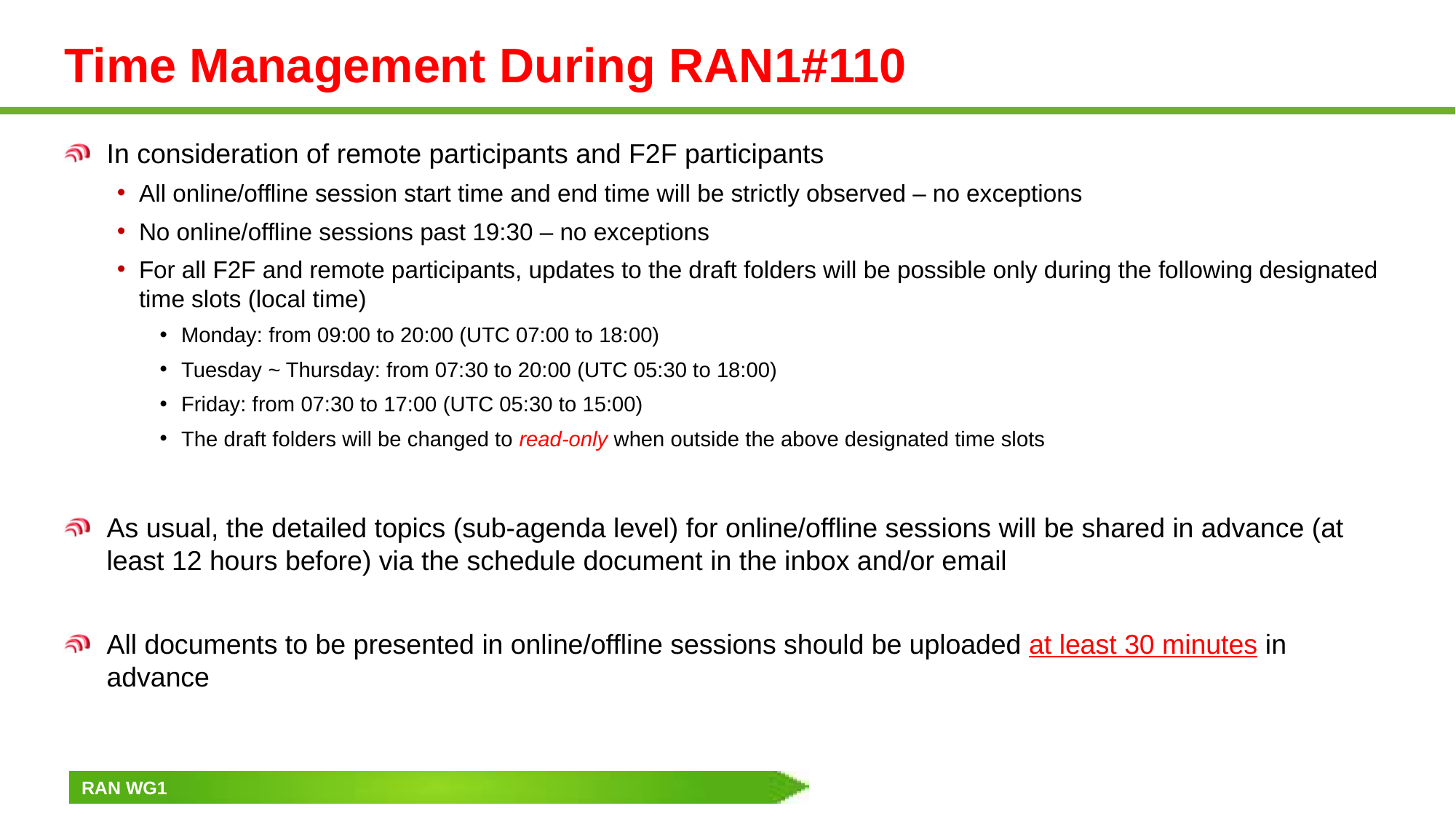

# Time Management During RAN1#110
In consideration of remote participants and F2F participants
All online/offline session start time and end time will be strictly observed – no exceptions
No online/offline sessions past 19:30 – no exceptions
For all F2F and remote participants, updates to the draft folders will be possible only during the following designated time slots (local time)
Monday: from 09:00 to 20:00 (UTC 07:00 to 18:00)
Tuesday ~ Thursday: from 07:30 to 20:00 (UTC 05:30 to 18:00)
Friday: from 07:30 to 17:00 (UTC 05:30 to 15:00)
The draft folders will be changed to read-only when outside the above designated time slots

As usual, the detailed topics (sub-agenda level) for online/offline sessions will be shared in advance (at least 12 hours before) via the schedule document in the inbox and/or email

All documents to be presented in online/offline sessions should be uploaded at least 30 minutes in advance